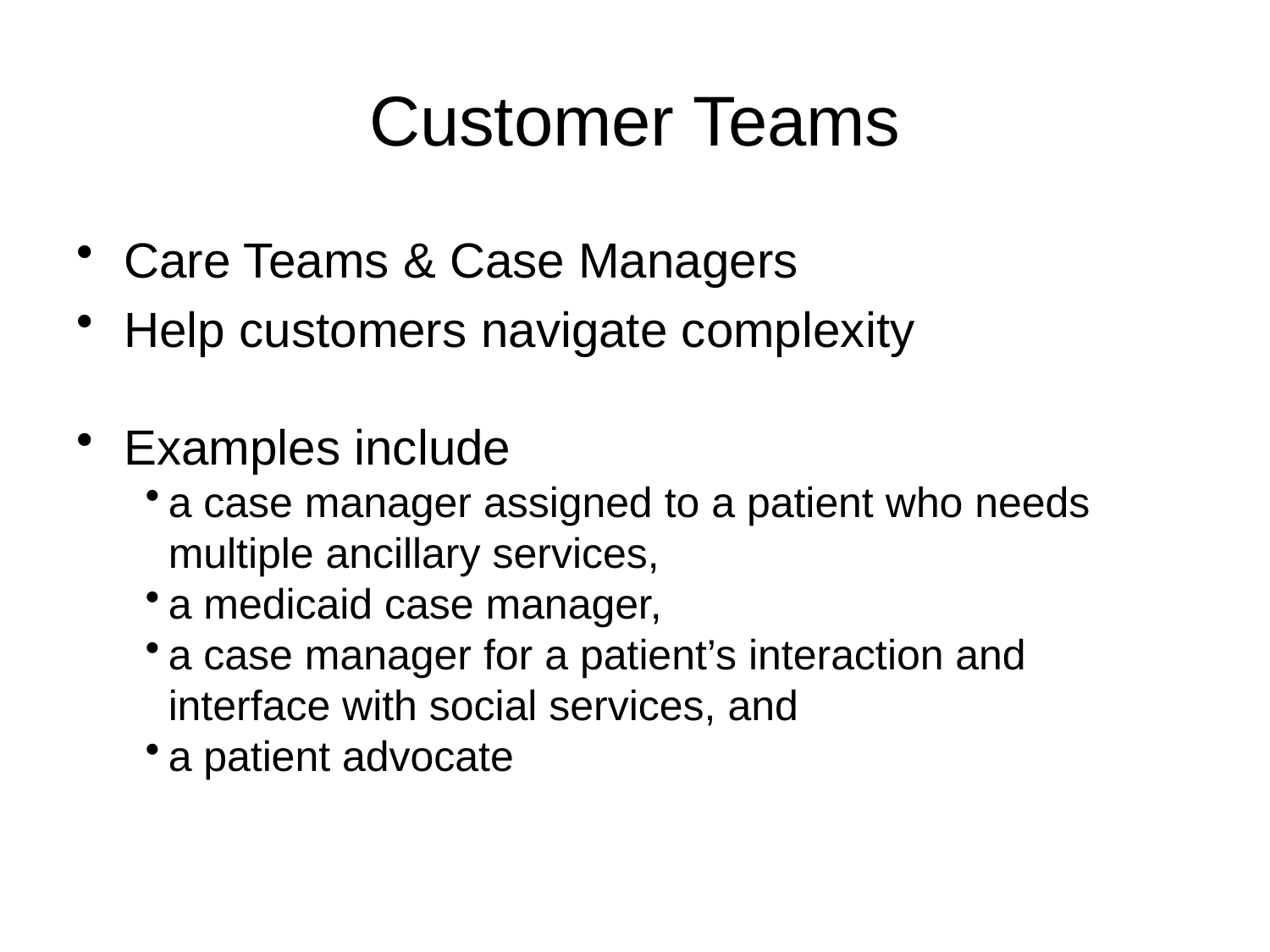

# Customer Teams
Care Teams & Case Managers
Help customers navigate complexity

Examples include
a case manager assigned to a patient who needs multiple ancillary services,
a medicaid case manager,
a case manager for a patient’s interaction and interface with social services, and
a patient advocate